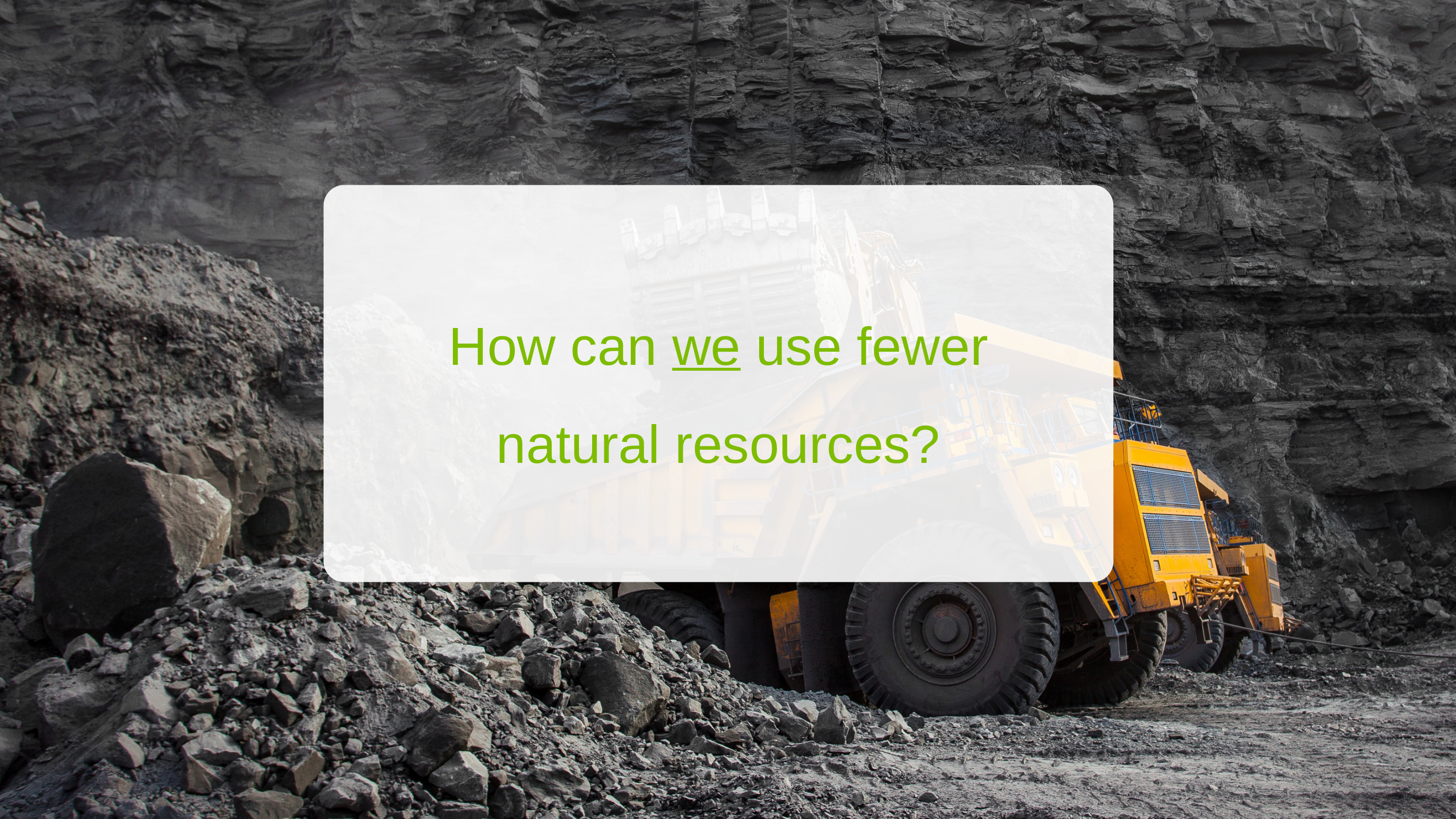

How can we use fewer natural resources?